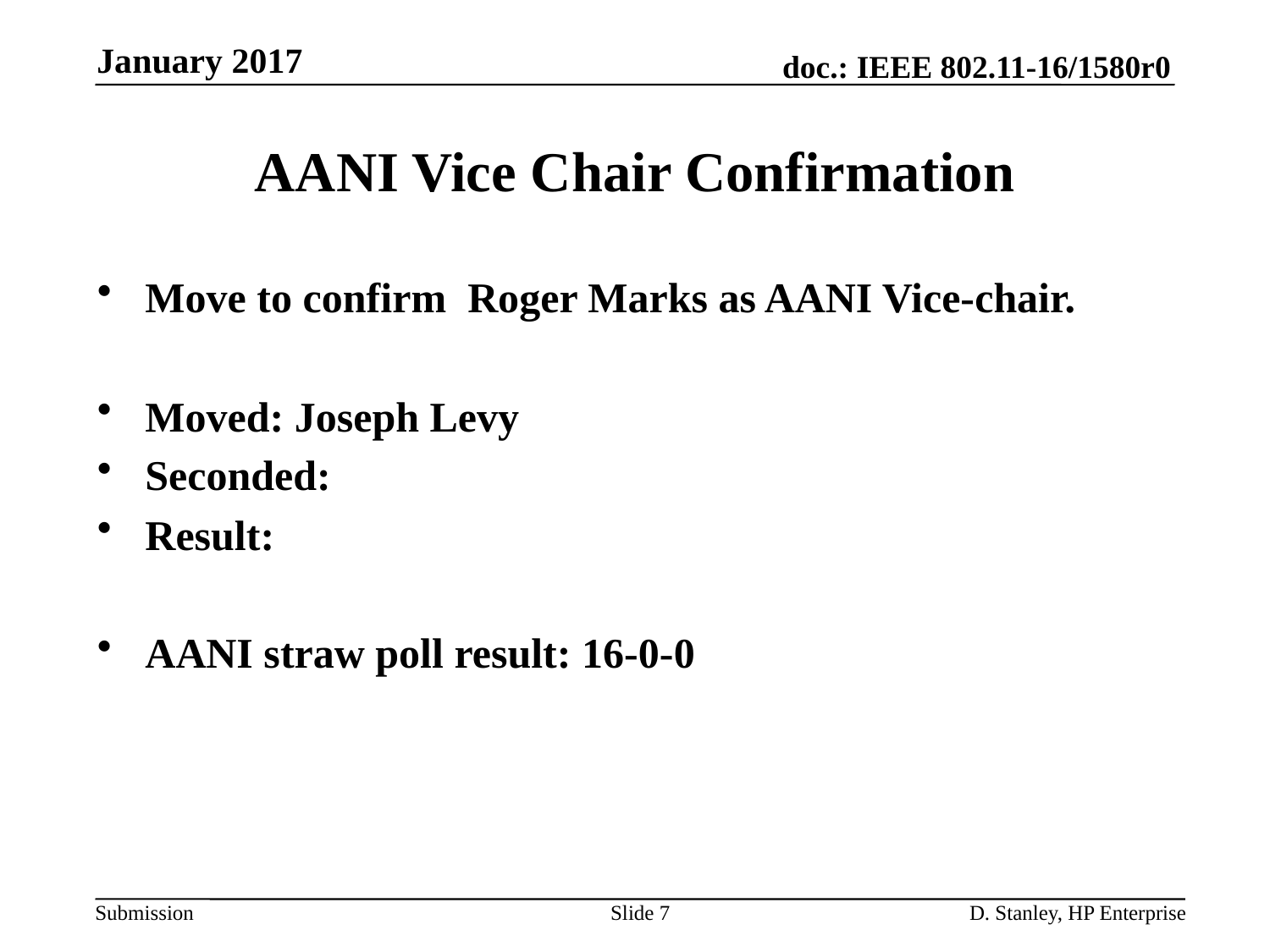

January 2017
# AANI Vice Chair Confirmation
Move to confirm  Roger Marks as AANI Vice-chair.

Moved: Joseph Levy
Seconded:
Result:

AANI straw poll result: 16-0-0

Slide 7
D. Stanley, HP Enterprise